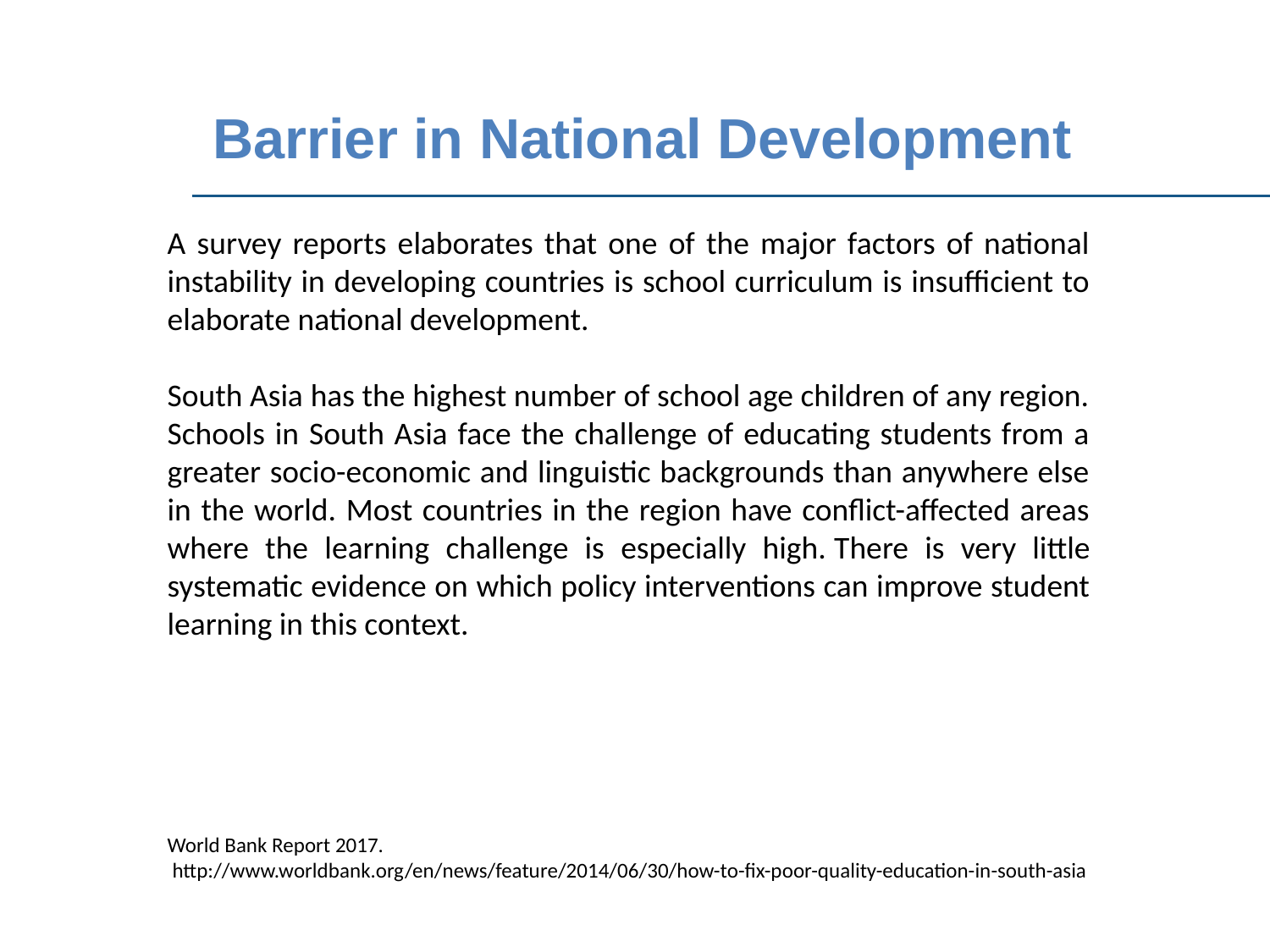

Barrier in National Development
A survey reports elaborates that one of the major factors of national instability in developing countries is school curriculum is insufficient to elaborate national development.

South Asia has the highest number of school age children of any region. Schools in South Asia face the challenge of educating students from a greater socio-economic and linguistic backgrounds than anywhere else in the world. Most countries in the region have conflict-affected areas where the learning challenge is especially high. There is very little systematic evidence on which policy interventions can improve student learning in this context.

World Bank Report 2017.
 http://www.worldbank.org/en/news/feature/2014/06/30/how-to-fix-poor-quality-education-in-south-asia